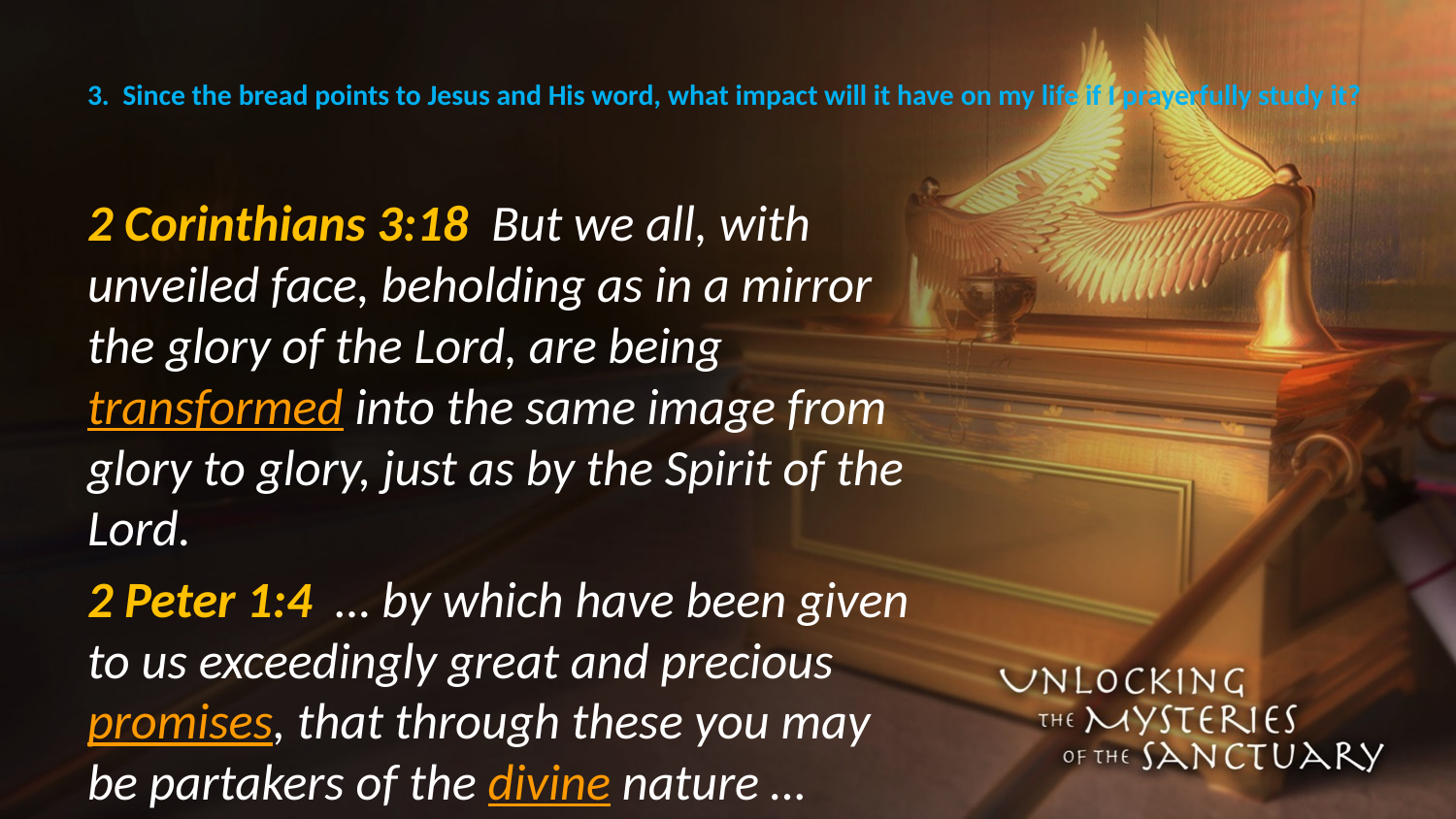

# 3.  Since the bread points to Jesus and His word, what impact will it have on my life if I prayerfully study it?
2 Corinthians 3:18  But we all, with unveiled face, beholding as in a mirror the glory of the Lord, are being transformed into the same image from glory to glory, just as by the Spirit of the Lord.
2 Peter 1:4  … by which have been given to us exceedingly great and precious promises, that through these you may be partakers of the divine nature …